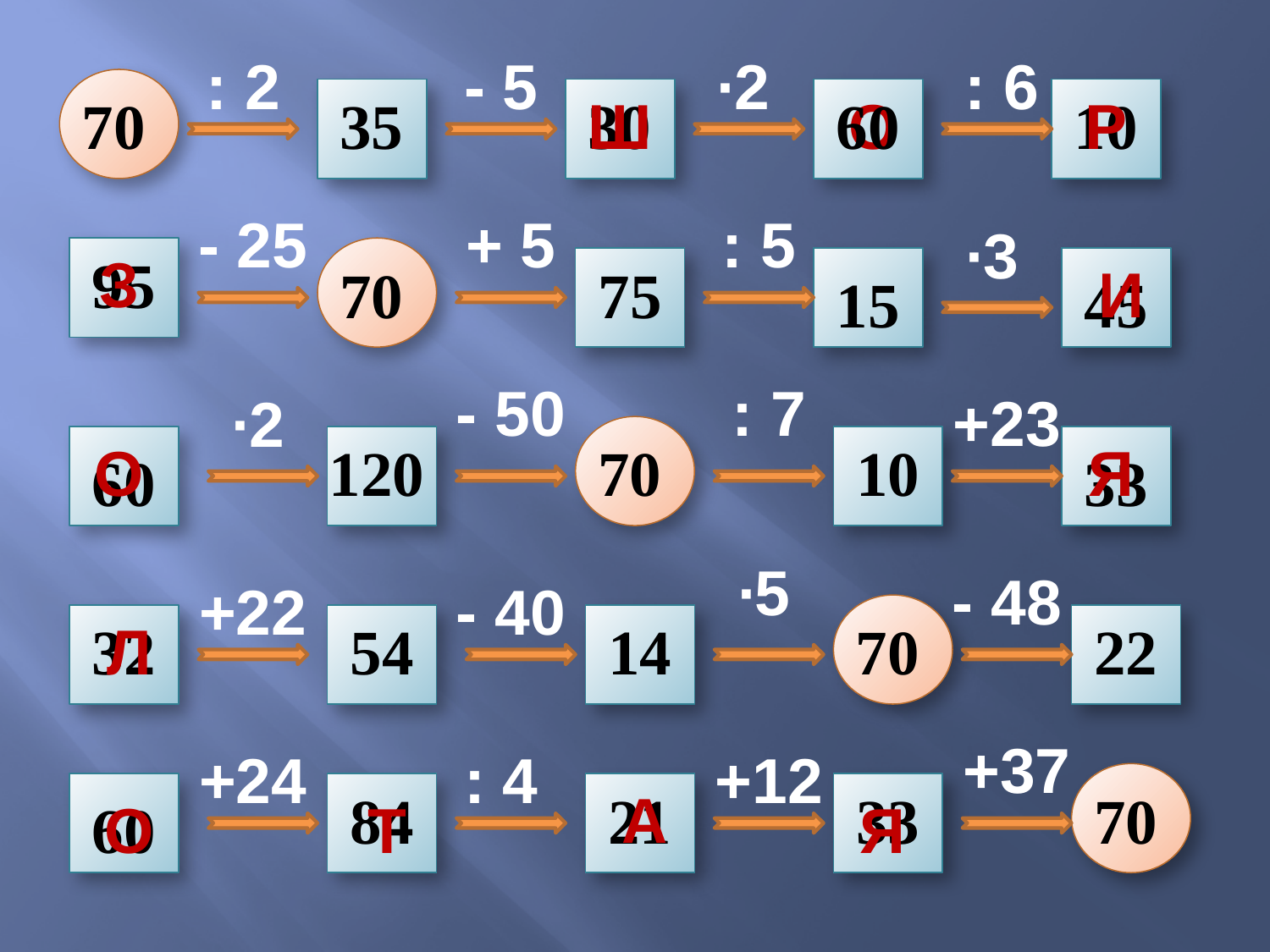

: 2
- 5
∙2
: 6

70

35
30
Ш
60
О
10
Р

- 25
+ 5
: 5
∙3

95
З
70

75
И
15
45

- 50
: 7
∙2
+23

70

О
120
10
Я
60
33

∙5
- 48
+22
- 40

32
Л
54
14
60
22

70

+37
+24
: 4
+12

84
21
А
33

70
60
О
Т
Я